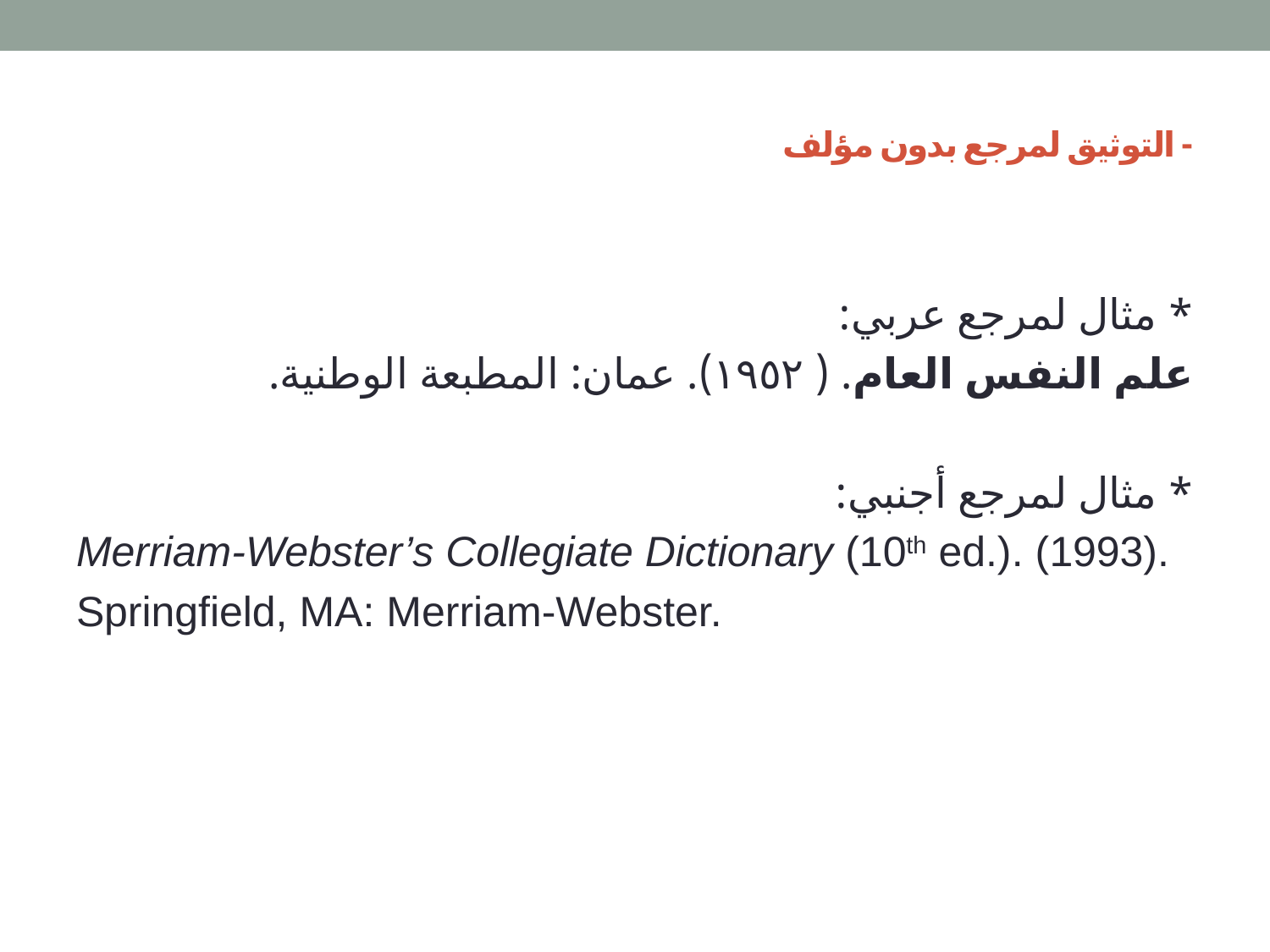

# - التوثيق لمرجع بدون مؤلف

* مثال لمرجع عربي:
علم النفس العام. ( ١٩٥٢). عمان: المطبعة الوطنية.

* مثال لمرجع أجنبي:
Merriam-Webster’s Collegiate Dictionary (10th ed.). (1993).
Springfield, MA: Merriam-Webster.